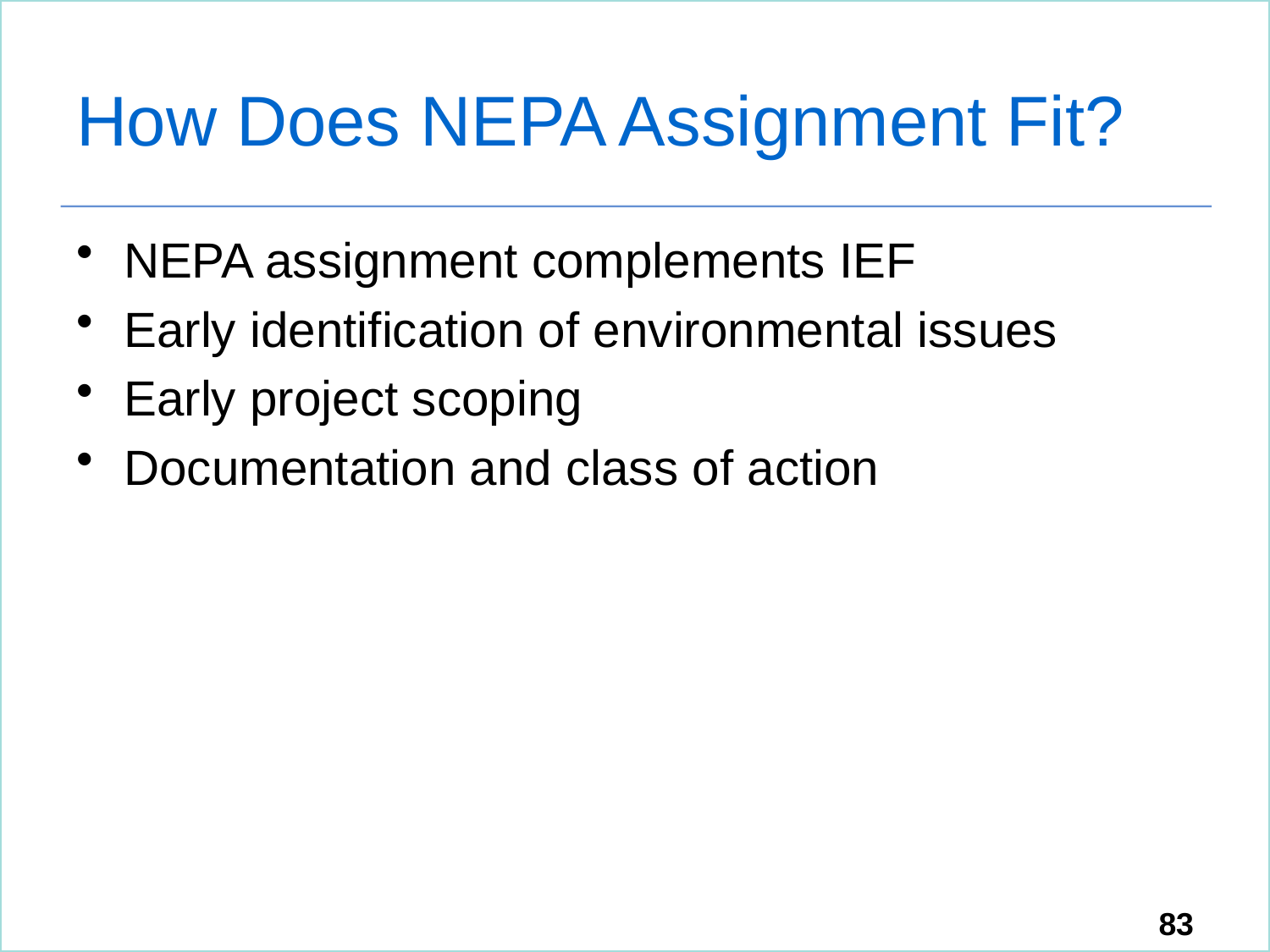

# How Does NEPA Assignment Fit?
NEPA assignment complements IEF
Early identification of environmental issues
Early project scoping
Documentation and class of action
83